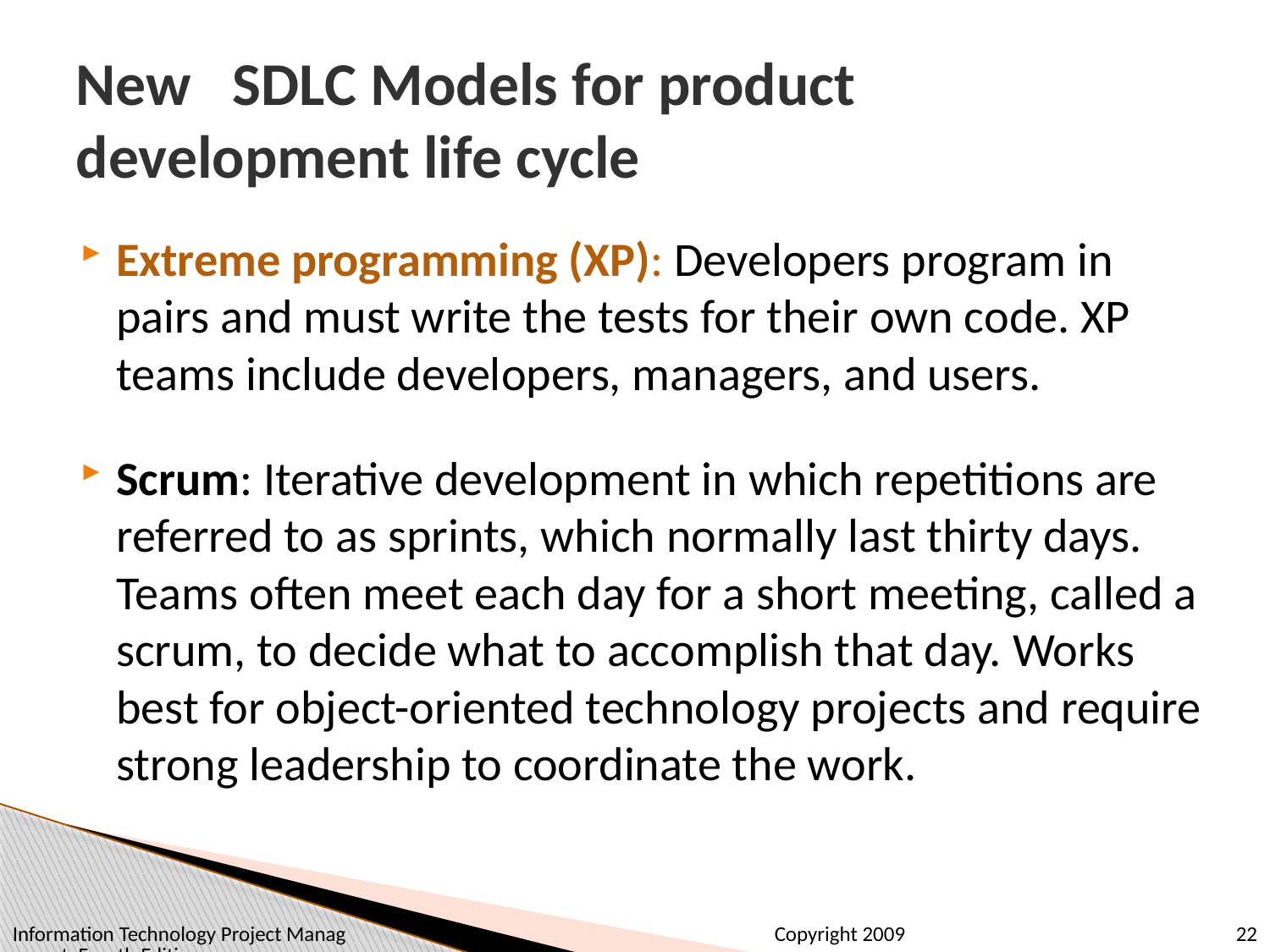

# New   SDLC Models for product development life cycle
Extreme programming (XP): Developers program in pairs and must write the tests for their own code. XP teams include developers, managers, and users.
Scrum: Iterative development in which repetitions are referred to as sprints, which normally last thirty days.  Teams often meet each day for a short meeting, called a scrum, to decide what to accomplish that day. Works best for object-oriented technology projects and require strong leadership to coordinate the work.
Information Technology Project Management, Fourth Edition
22